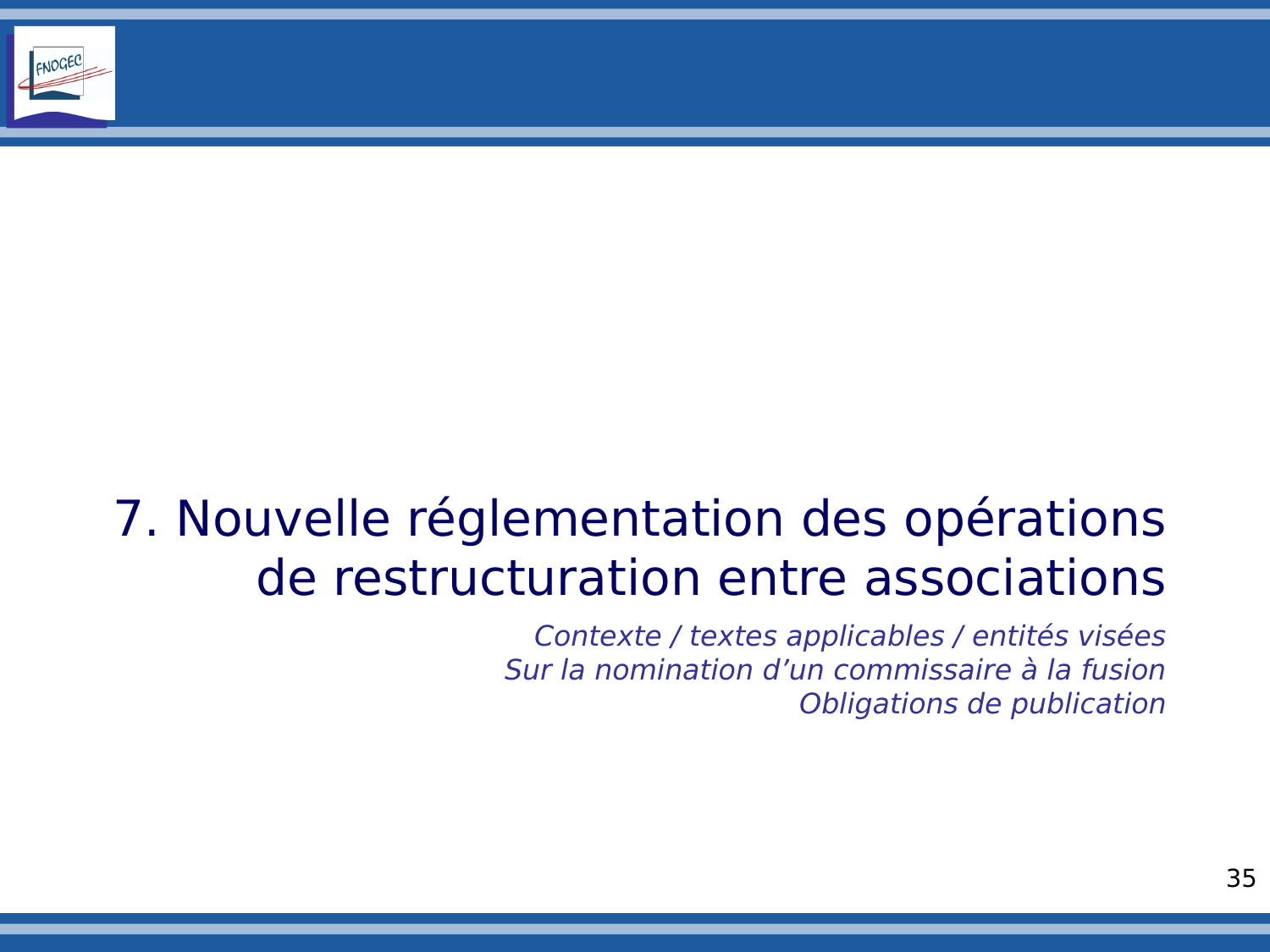

7. Nouvelle réglementation des opérations de restructuration entre associations
# Contexte / textes applicables / entités visées Sur la nomination d’un commissaire à la fusion Obligations de publication
35